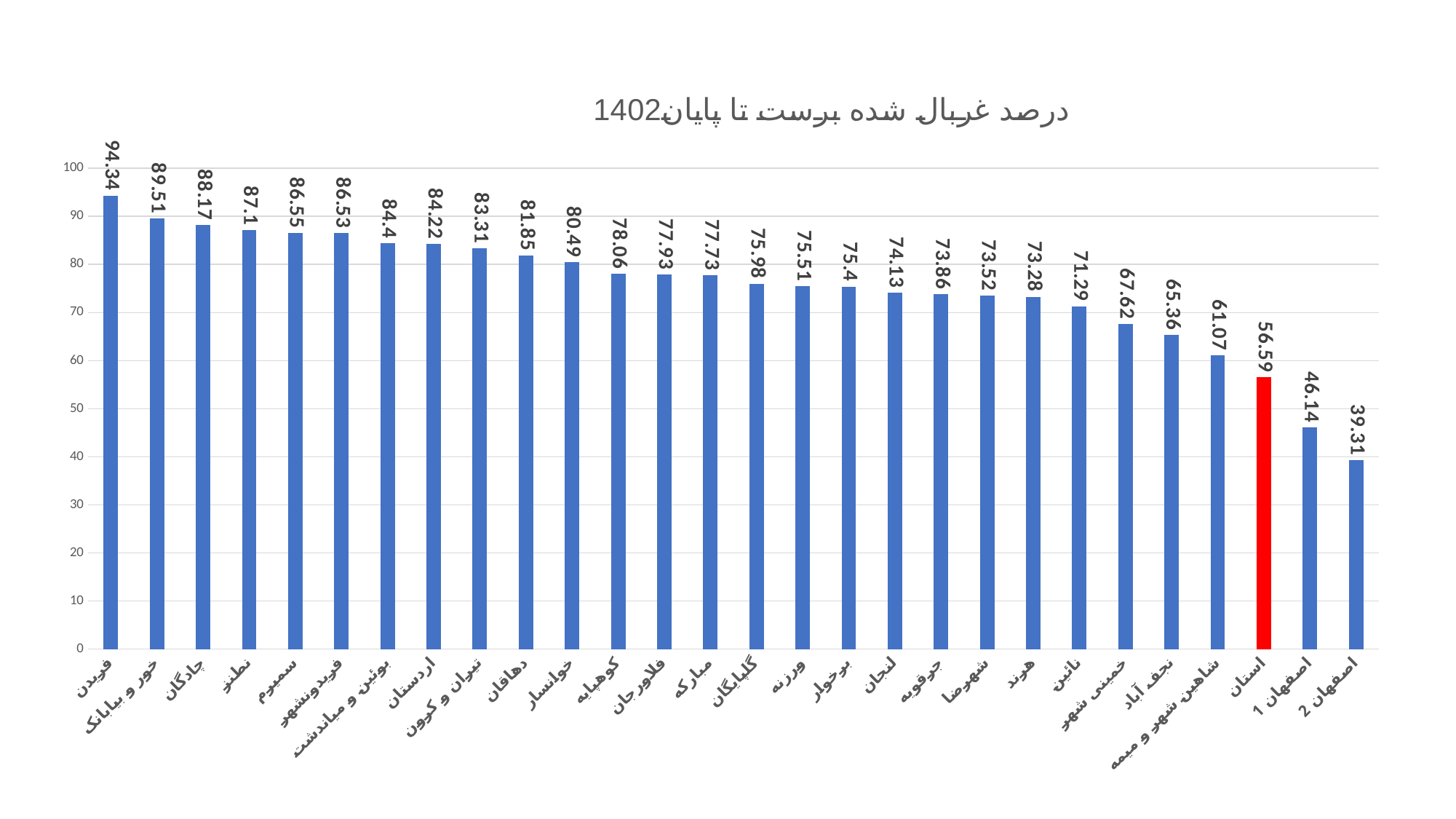

#

### Chart:

| Category | درصد غربال شده برست تا پایان1402 |
|---|---|
| فریدن | 94.34 |
| خور و بیابانک | 89.51 |
| چادگان | 88.17 |
| نطنز | 87.1 |
| سمیرم | 86.55 |
| فریدونشهر | 86.53 |
| بوئین و میاندشت | 84.4 |
| اردستان | 84.22 |
| تیران و کرون | 83.31 |
| دهاقان | 81.85 |
| خوانسار | 80.49 |
| کوهپایه | 78.06 |
| فلاورجان | 77.93 |
| مبارکه | 77.73 |
| گلپایگان | 75.98 |
| ورزنه | 75.51 |
| برخوار | 75.4 |
| لنجان | 74.13 |
| جرقویه | 73.86 |
| شهرضا | 73.52 |
| هرند | 73.28 |
| نائین | 71.29 |
| خمینی شهر | 67.62 |
| نجف آباد | 65.36 |
| شاهین شهر و میمه | 61.07 |
| استان | 56.59 |
| اصفهان 1 | 46.14 |
| اصفهان 2 | 39.31 |